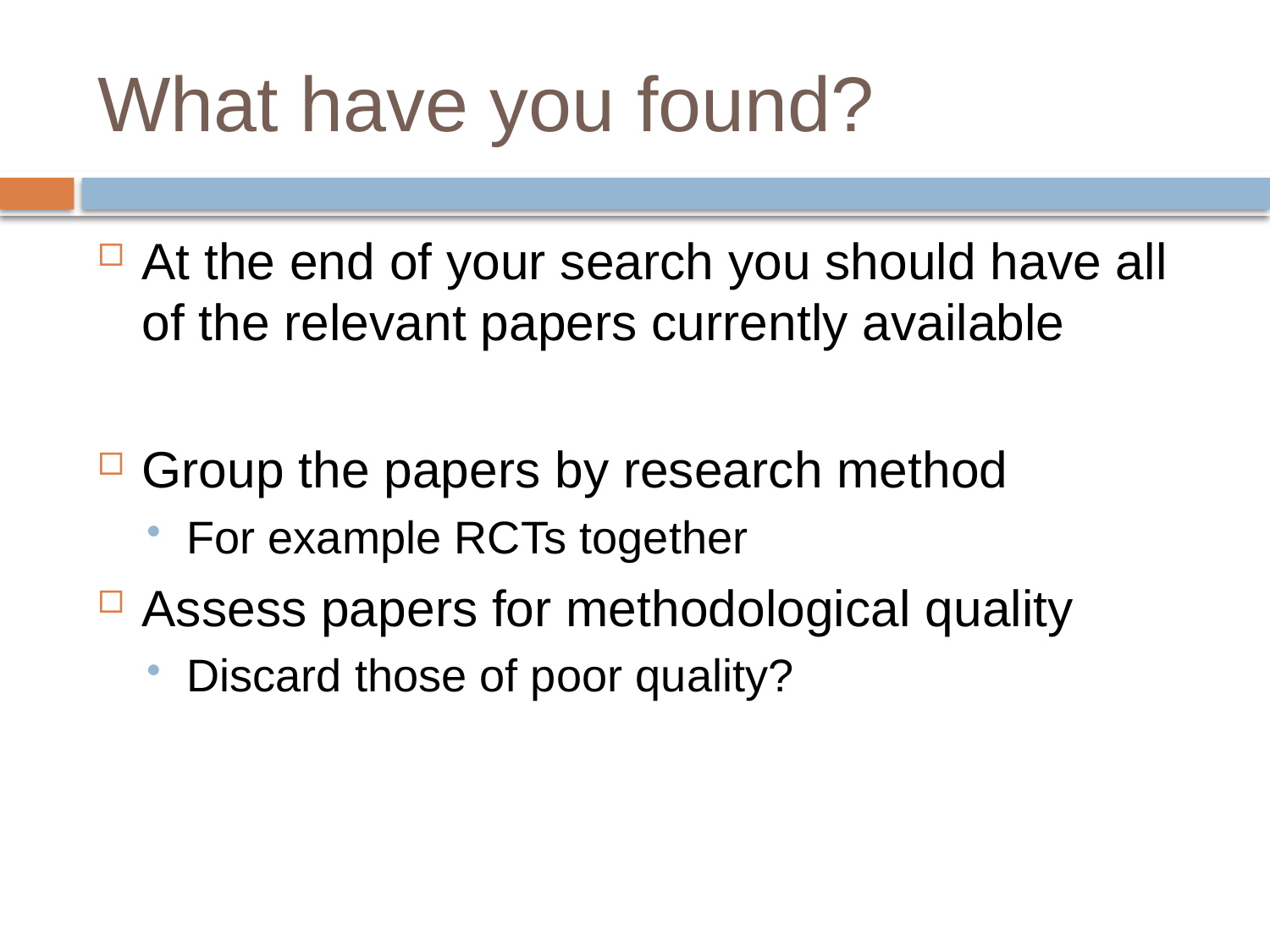

# What have you found?
At the end of your search you should have all of the relevant papers currently available

Group the papers by research method
For example RCTs together
Assess papers for methodological quality
Discard those of poor quality?